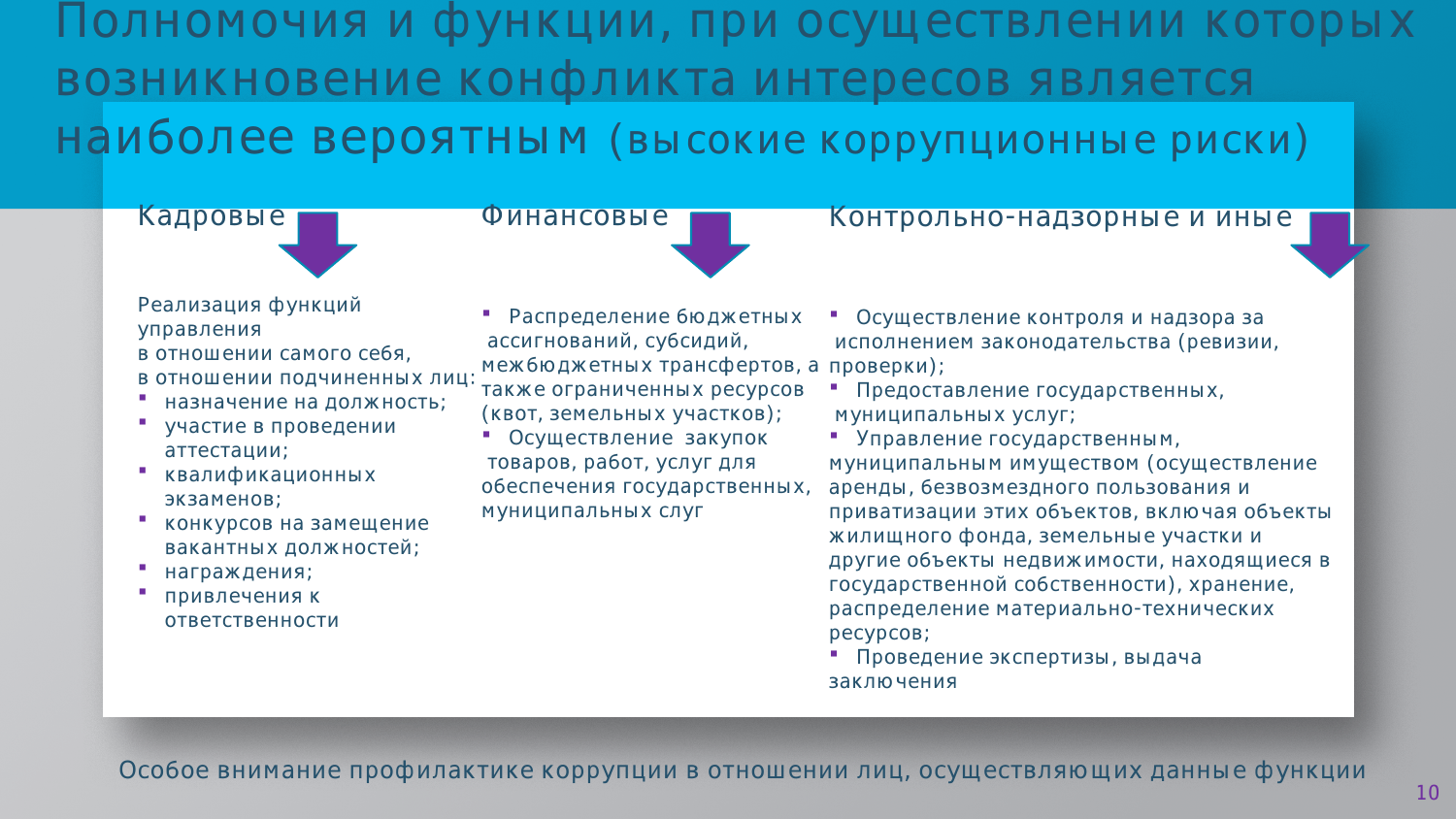

# Полномочия и функции, при осуществлении которых возникновение конфликта интересов является наиболее вероятным (высокие коррупционные риски)
Кадровые

Реализация функций управления
в отношении самого себя,
в отношении подчиненных лиц:
назначение на должность;
участие в проведении аттестации;
квалификационных экзаменов;
конкурсов на замещение вакантных должностей;
награждения;
привлечения к ответственности

Финансовые

Распределение бюджетных
 ассигнований, субсидий, межбюджетных трансфертов, а также ограниченных ресурсов (квот, земельных участков);
Осуществление  закупок
 товаров, работ, услуг для обеспечения государственных, муниципальных слуг

Контрольно-надзорные и иные

Осуществление контроля и надзора за
 исполнением законодательства (ревизии, проверки);
Предоставление государственных,
 муниципальных услуг;
Управление государственным,
муниципальным имуществом (осуществление аренды, безвозмездного пользования и приватизации этих объектов, включая объекты жилищного фонда, земельные участки и другие объекты недвижимости, находящиеся в государственной собственности), хранение, распределение материально-технических ресурсов;
Проведение экспертизы, выдача
заключения

10
Особое внимание профилактике коррупции в отношении лиц, осуществляющих данные функции